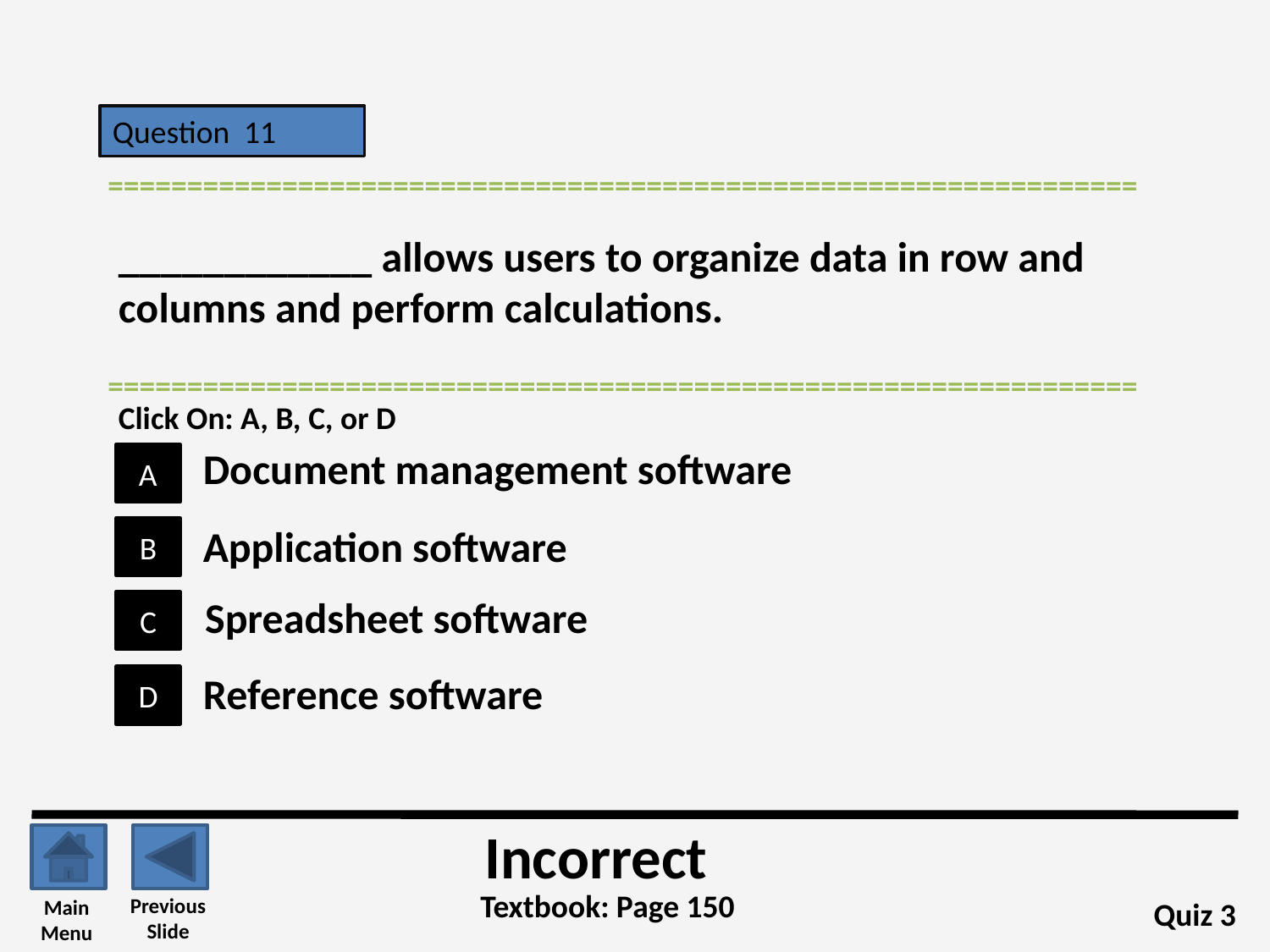

Question  11
=================================================================
____________ allows users to organize data in row and columns and perform calculations.
=================================================================
Click On: A, B, C, or D

Document management software
A
Application software
B
Spreadsheet software
C
Reference software
D
Incorrect

Textbook: Page 150
Previous
Slide
Main
Menu
Quiz 3